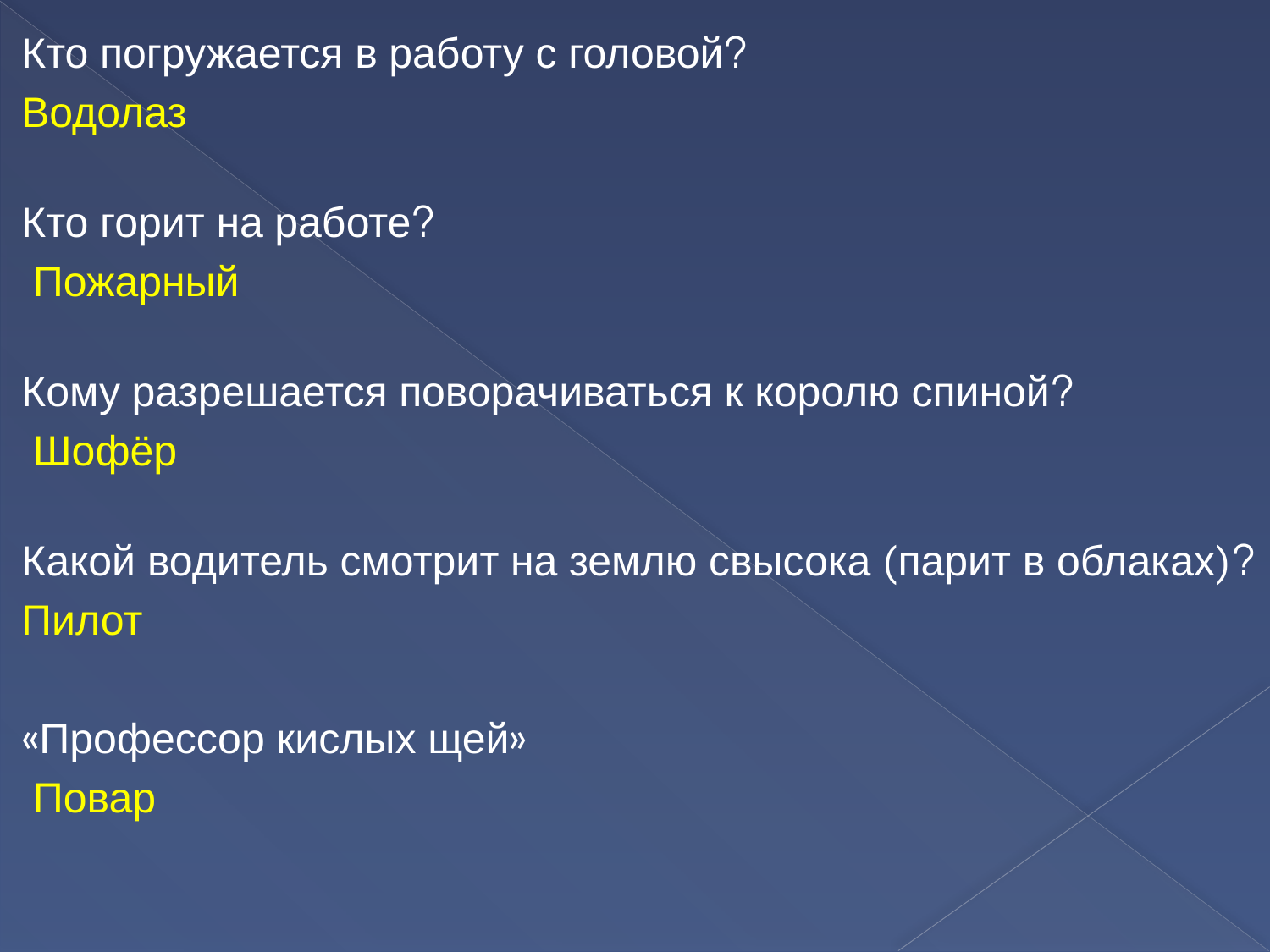

Кто погружается в работу с головой?
Водолаз
Кто горит на работе?
 Пожарный
Кому разрешается поворачиваться к королю спиной?
 Шофёр
Какой водитель смотрит на землю свысока (парит в облаках)?
Пилот

«Профессор кислых щей»
 Повар